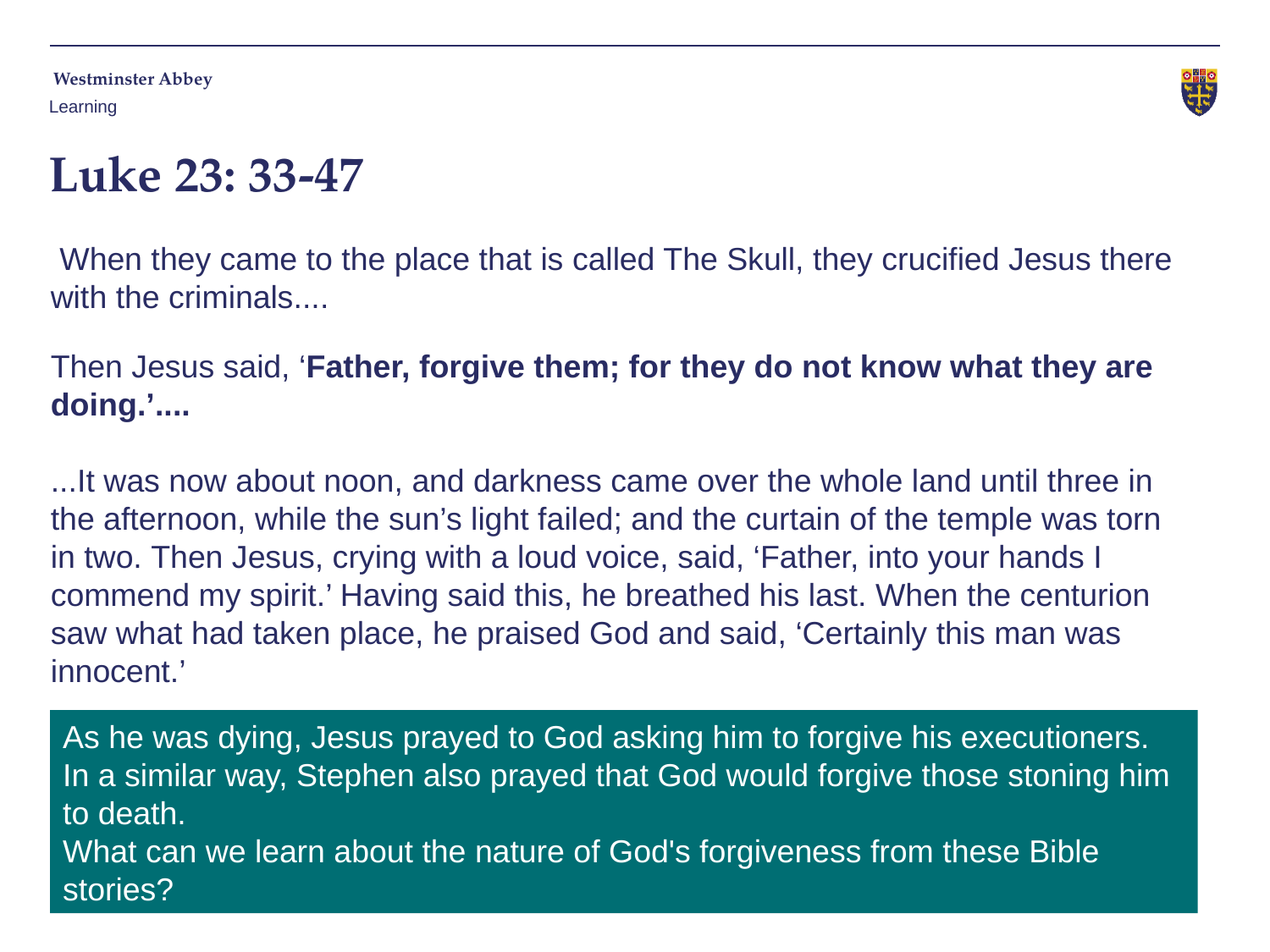

Learning
Luke 23: 33-47

 When they came to the place that is called The Skull, they crucified Jesus there with the criminals....

Then Jesus said, ‘Father, forgive them; for they do not know what they are doing.’....

...It was now about noon, and darkness came over the whole land until three in the afternoon, while the sun’s light failed; and the curtain of the temple was torn in two. Then Jesus, crying with a loud voice, said, ‘Father, into your hands I commend my spirit.’ Having said this, he breathed his last. When the centurion saw what had taken place, he praised God and said, ‘Certainly this man was innocent.’

As he was dying, Jesus prayed to God asking him to forgive his executioners. In a similar way, Stephen also prayed that God would forgive those stoning him to death.
What can we learn about the nature of God's forgiveness from these Bible stories?